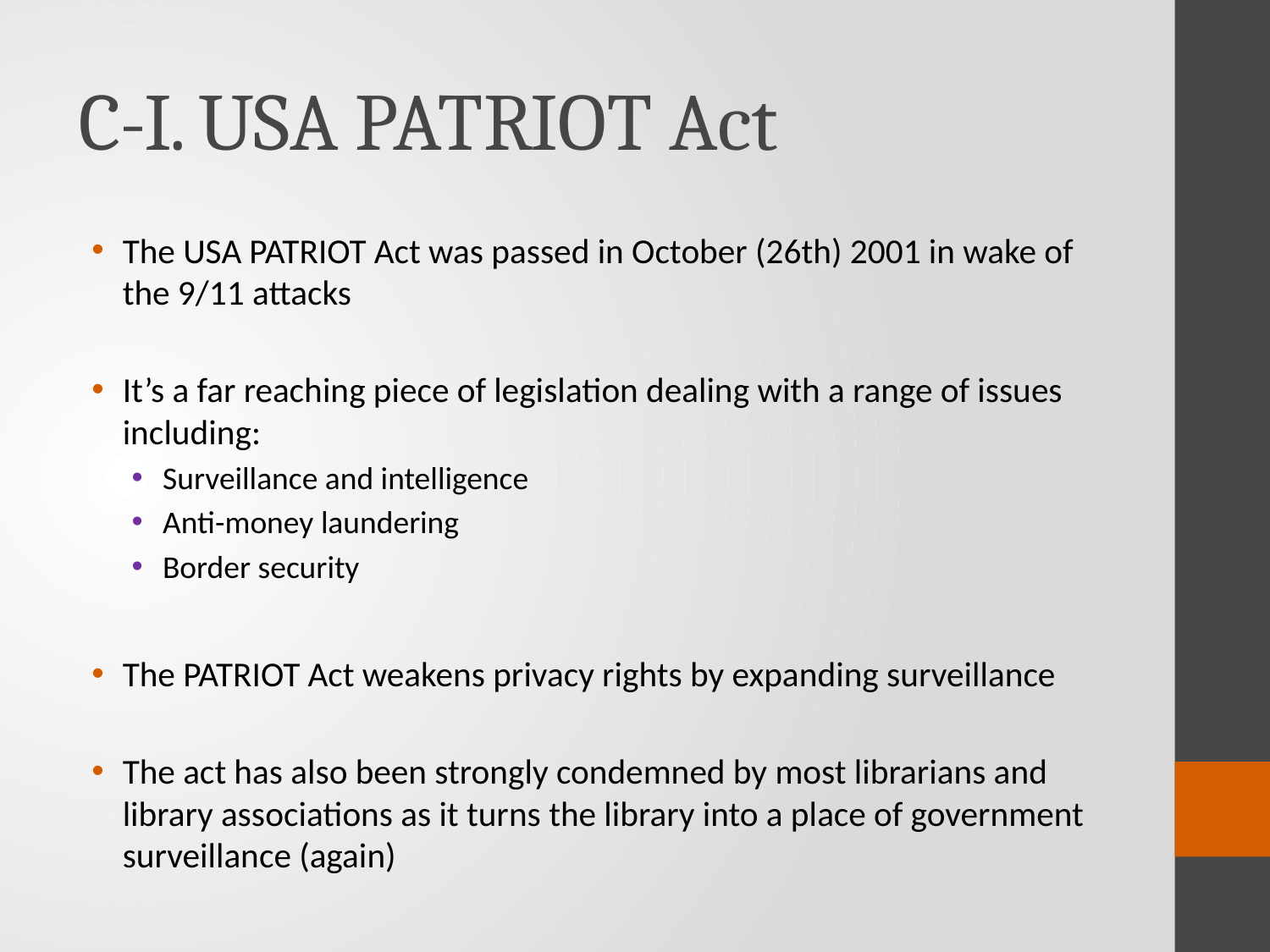

# C-I. USA PATRIOT Act
The USA PATRIOT Act was passed in October (26th) 2001 in wake of the 9/11 attacks

It’s a far reaching piece of legislation dealing with a range of issues including:
Surveillance and intelligence
Anti-money laundering
Border security

The PATRIOT Act weakens privacy rights by expanding surveillance

The act has also been strongly condemned by most librarians and library associations as it turns the library into a place of government surveillance (again)